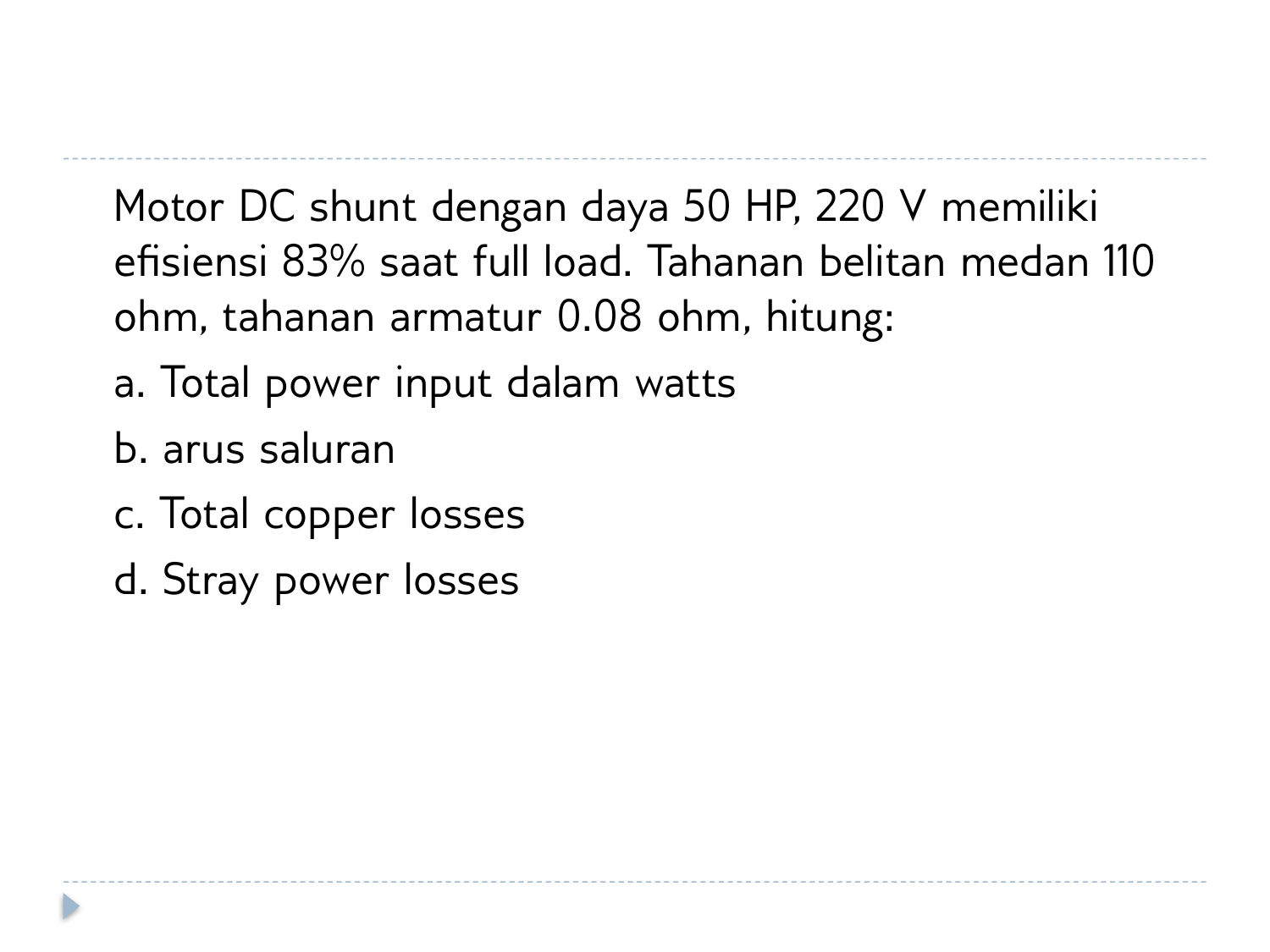

#
	Motor DC shunt dengan daya 50 HP, 220 V memiliki efisiensi 83% saat full load. Tahanan belitan medan 110 ohm, tahanan armatur 0.08 ohm, hitung:
 	a. Total power input dalam watts
	b. arus saluran
	c. Total copper losses
	d. Stray power losses